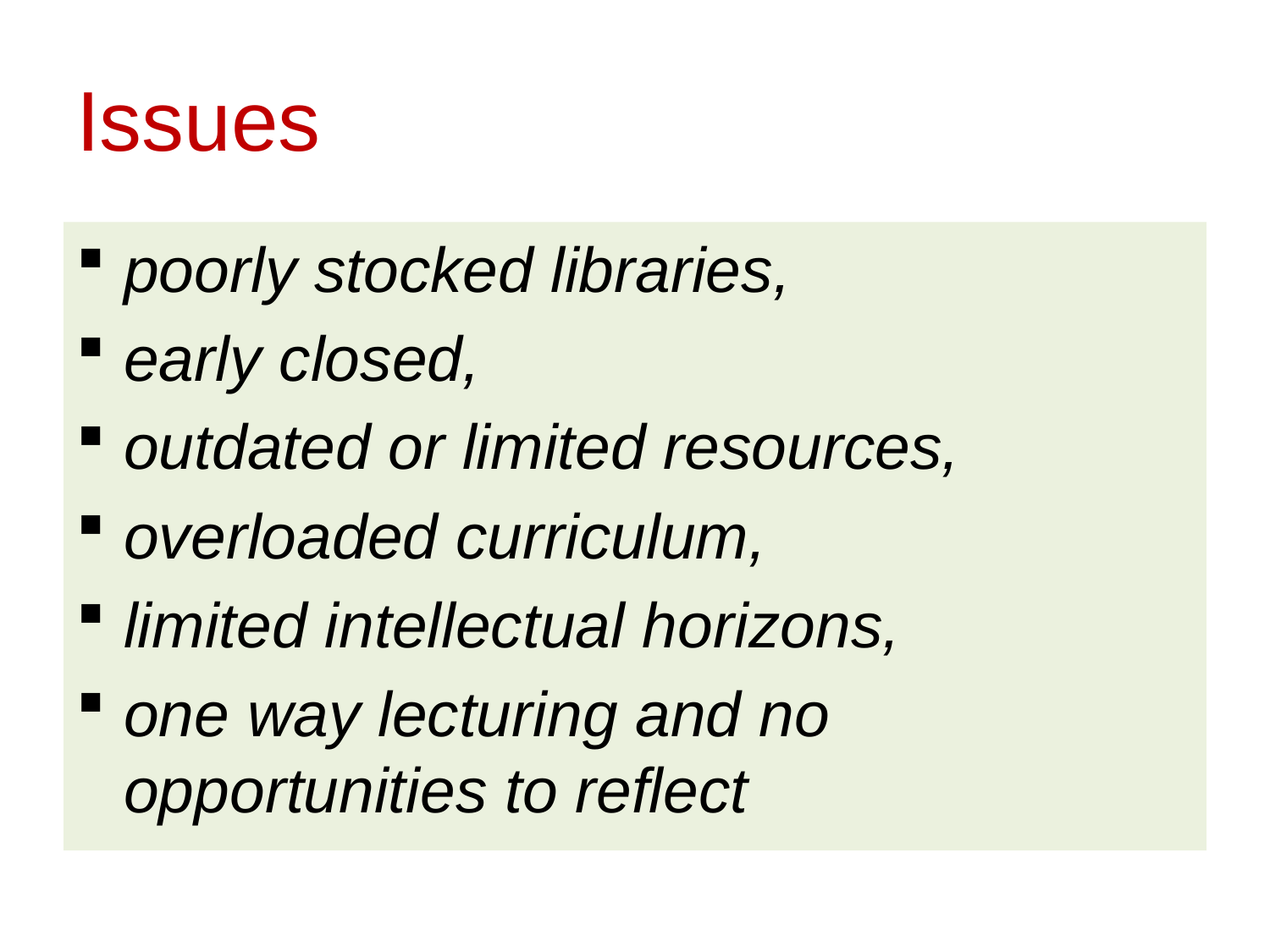

# Issues
poorly stocked libraries,
early closed,
outdated or limited resources,
overloaded curriculum,
limited intellectual horizons,
one way lecturing and no opportunities to reflect